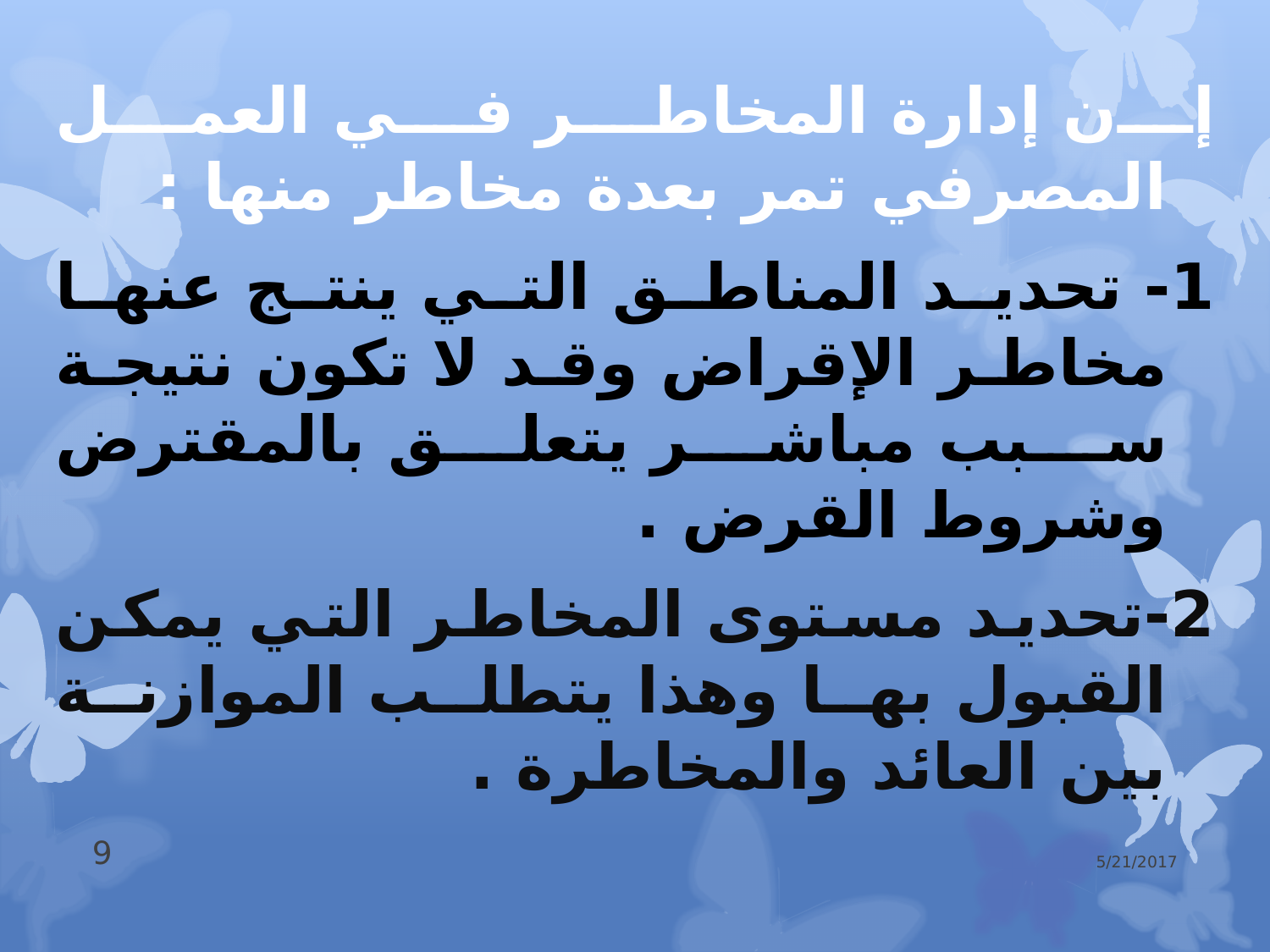

إن إدارة المخاطر في العمل المصرفي تمر بعدة مخاطر منها :
1- تحديد المناطق التي ينتج عنها مخاطر الإقراض وقد لا تكون نتيجة سبب مباشر يتعلق بالمقترض وشروط القرض .
2-تحديد مستوى المخاطر التي يمكن القبول بها وهذا يتطلب الموازنة بين العائد والمخاطرة .

9
5/21/2017